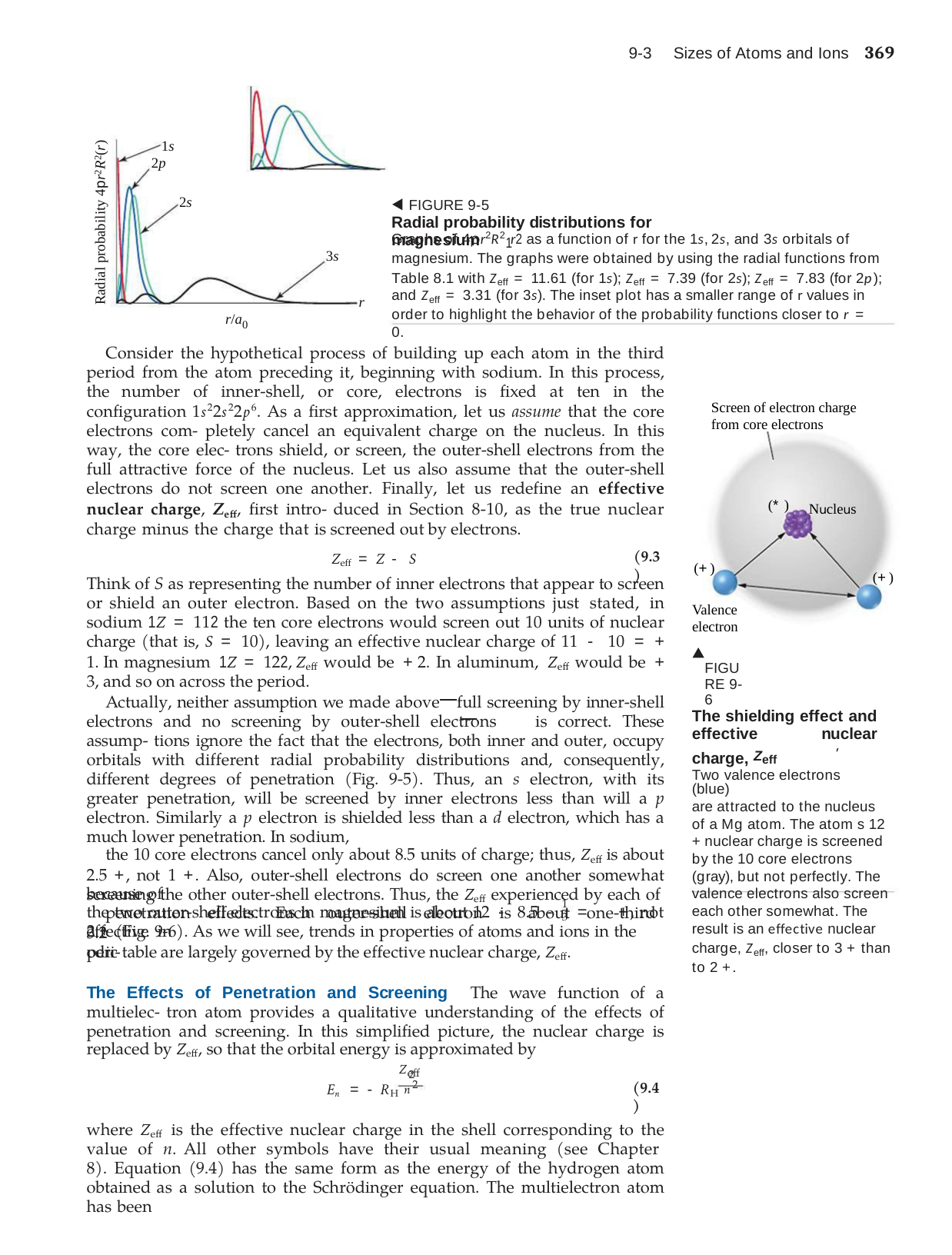

9-3	Sizes of Atoms and Ions	369
Radial probability 4pr2R2(r)
1s 2p
2s
FIGURE 9-5
Radial probability distributions for magnesium

Graphs of 4pr2R2  r2 as a function of r for the 1s, 2s, and 3s orbitals of
1
3s
magnesium. The graphs were obtained by using the radial functions from Table 8.1 with Zeff  =  11.61 (for 1s); Zeff  =  7.39 (for 2s); Zeff  =  7.83 (for 2p);
and Zeff  =  3.31 (for 3s). The inset plot has a smaller range of r values in order to highlight the behavior of the probability functions closer to r  =  0.
r
r/a
0
Consider the hypothetical process of building up each atom in the third period from the atom preceding it, beginning with sodium. In this process, the number of inner-shell, or core, electrons is fixed at ten in the configuration 1s22s22p6. As a first approximation, let us assume that the core electrons com- pletely cancel an equivalent charge on the nucleus. In this way, the core elec- trons shield, or screen, the outer-shell electrons from the full attractive force of the nucleus. Let us also assume that the outer-shell electrons do not screen one another. Finally, let us redefine an effective nuclear charge, Zeff, first intro- duced in Section 8-10, as the true nuclear charge minus the charge that is screened out by electrons.
Screen of electron charge from core electrons
(*)
Nucleus
(9.3)
Zeff  =  Z  -  S
(+)
(+)
Think of S as representing the number of inner electrons that appear to screen or shield an outer electron. Based on the two assumptions just  stated,  in sodium 1Z  =  112 the ten core electrons would screen out 10 units of nuclear charge (that is, S  =  10), leaving an effective nuclear charge of 11  -  10  =  + 1. In magnesium  1Z  =  122, Zeff  would be  + 2. In aluminum,  Zeff  would be  + 3, and so on across the period.
Actually, neither assumption we made above    full screening by inner-shell electrons and no screening by outer-shell electrons    is correct. These assump- tions ignore the fact that the electrons, both inner and outer, occupy orbitals with different radial probability distributions and, consequently, different degrees of penetration (Fig. 9-5). Thus, an s electron, with its greater penetration, will be screened by inner electrons less than will a p electron. Similarly a p electron is shielded less than a d electron, which has a much lower penetration. In sodium,
the 10 core electrons cancel only about 8.5 units of charge; thus, Zeff is about 2.5 +, not 1 +. Also, outer-shell electrons do screen one another somewhat because of
penetration  effects.  Each  outer-shell  electron  is  about  one-third  effective  in
Valence electron
 FIGURE 9-6
The shielding effect and effective nuclear charge, Zeff
Two valence electrons (blue)
are attracted to the nucleus of a Mg atom. The atom s 12 + nuclear charge is screened by the 10 core electrons (gray), but not perfectly. The valence electrons also screen each other somewhat. The result is an effective nuclear charge, Zeff, closer to 3 + than to 2 +.

screening the other outer-shell electrons. Thus, the Zeff  experienced by each of
1
the two outer-shell electrons in magnesium is about 12  -  8.5  -	=  3.2
  +, not
3
2 + (Fig. 9-6). As we will see, trends in properties of atoms and ions in the peri-
odic table are largely governed by the effective nuclear charge, Zeff.

The Effects of Penetration and Screening  The wave function of a multielec- tron atom provides a qualitative understanding of the effects of penetration and screening. In this simplified picture, the nuclear charge is replaced by Zeff, so that the orbital energy is approximated by
2
Zeff n2
(9.4)
En  =  - RH
where Zeff  is the effective nuclear charge in the shell corresponding to the value  of  n. All  other  symbols  have  their  usual  meaning  (see  Chapter  8). Equation (9.4) has the same form as the energy of the hydrogen atom obtained as a solution to the Schrödinger equation. The multielectron atom has been